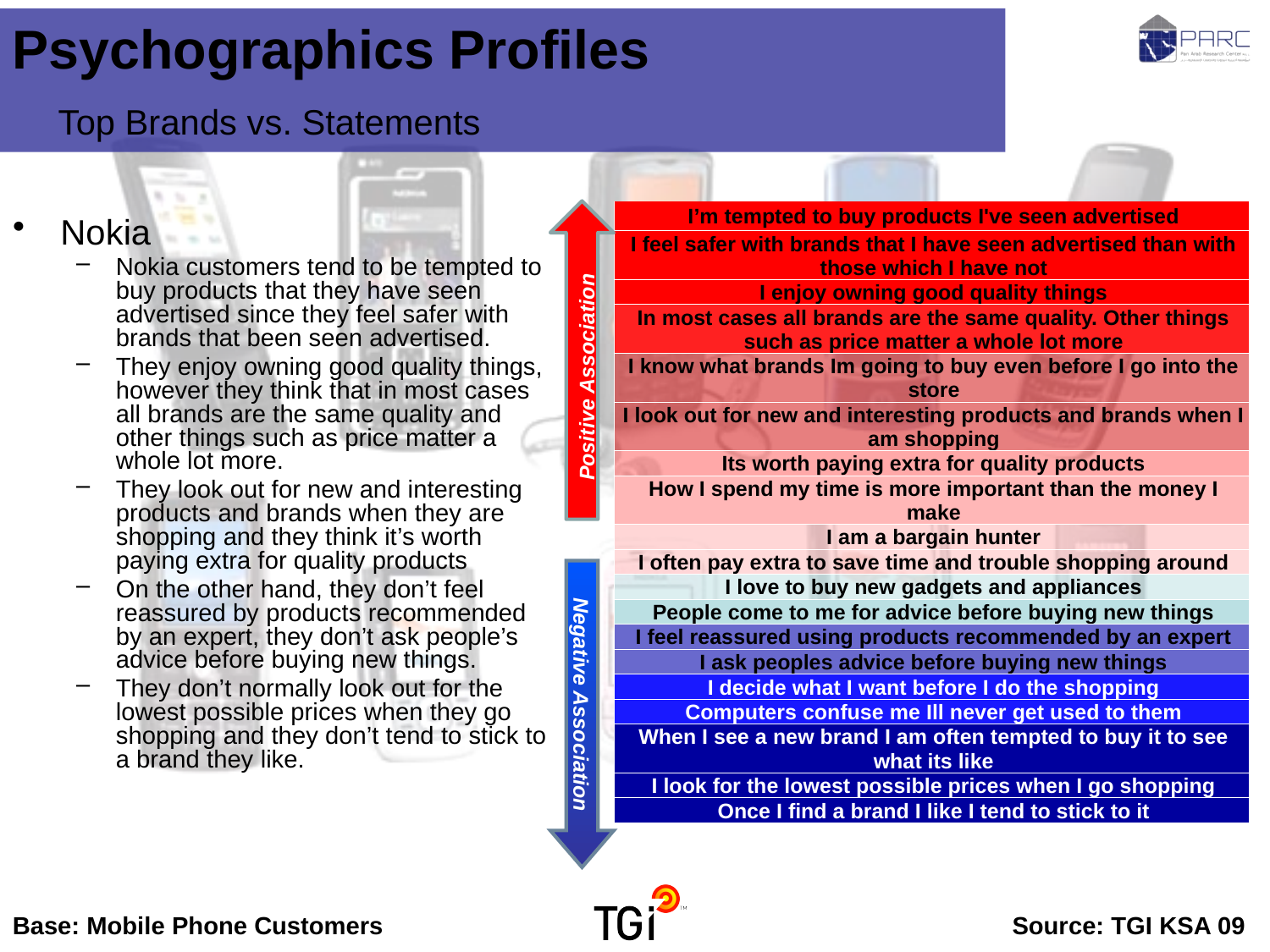

Psychographics Profiles                          Top Brands vs. Statements

Positive Association
| I’m tempted to buy products I've seen advertised |
| --- |
| I feel safer with brands that I have seen advertised than with those which I have not |
| I enjoy owning good quality things |
| In most cases all brands are the same quality. Other things such as price matter a whole lot more |
| I know what brands Im going to buy even before I go into the store |
| I look out for new and interesting products and brands when I am shopping |
| Its worth paying extra for quality products |
| How I spend my time is more important than the money I make |
| I am a bargain hunter |
| I often pay extra to save time and trouble shopping around |
| I love to buy new gadgets and appliances |
| People come to me for advice before buying new things |
| I feel reassured using products recommended by an expert |
| I ask peoples advice before buying new things |
| I decide what I want before I do the shopping |
| Computers confuse me Ill never get used to them |
| When I see a new brand I am often tempted to buy it to see what its like |
| I look for the lowest possible prices when I go shopping |
| Once I find a brand I like I tend to stick to it |
Nokia
Nokia customers tend to be tempted to buy products that they have seen advertised since they feel safer with brands that been seen advertised.
They enjoy owning good quality things, however they think that in most cases all brands are the same quality and other things such as price matter a whole lot more.
They look out for new and interesting products and brands when they are shopping and they think it’s worth paying extra for quality products
On the other hand, they don’t feel reassured by products recommended by an expert, they don’t ask people’s advice before buying new things.
They don’t normally look out for the lowest possible prices when they go shopping and they don’t tend to stick to a brand they like.
Negative Association
Base: Mobile Phone Customers	Source: TGI KSA 09